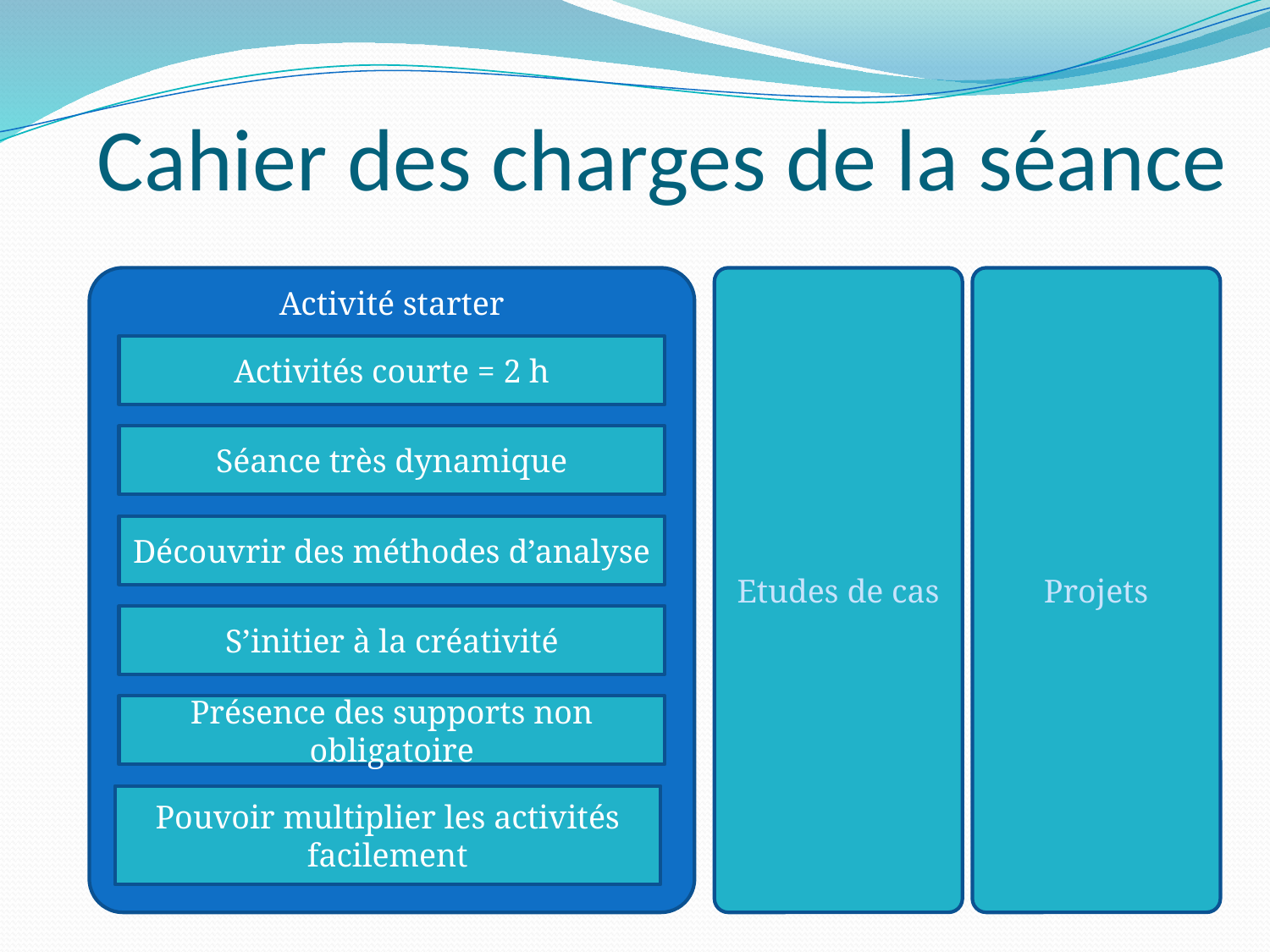

# Cahier des charges de la séance

Etudes de cas
Projets
Activité starter
Activités courte = 2 h
Séance très dynamique
Découvrir des méthodes d’analyse
S’initier à la créativité
Présence des supports non obligatoire
Pouvoir multiplier les activités facilement